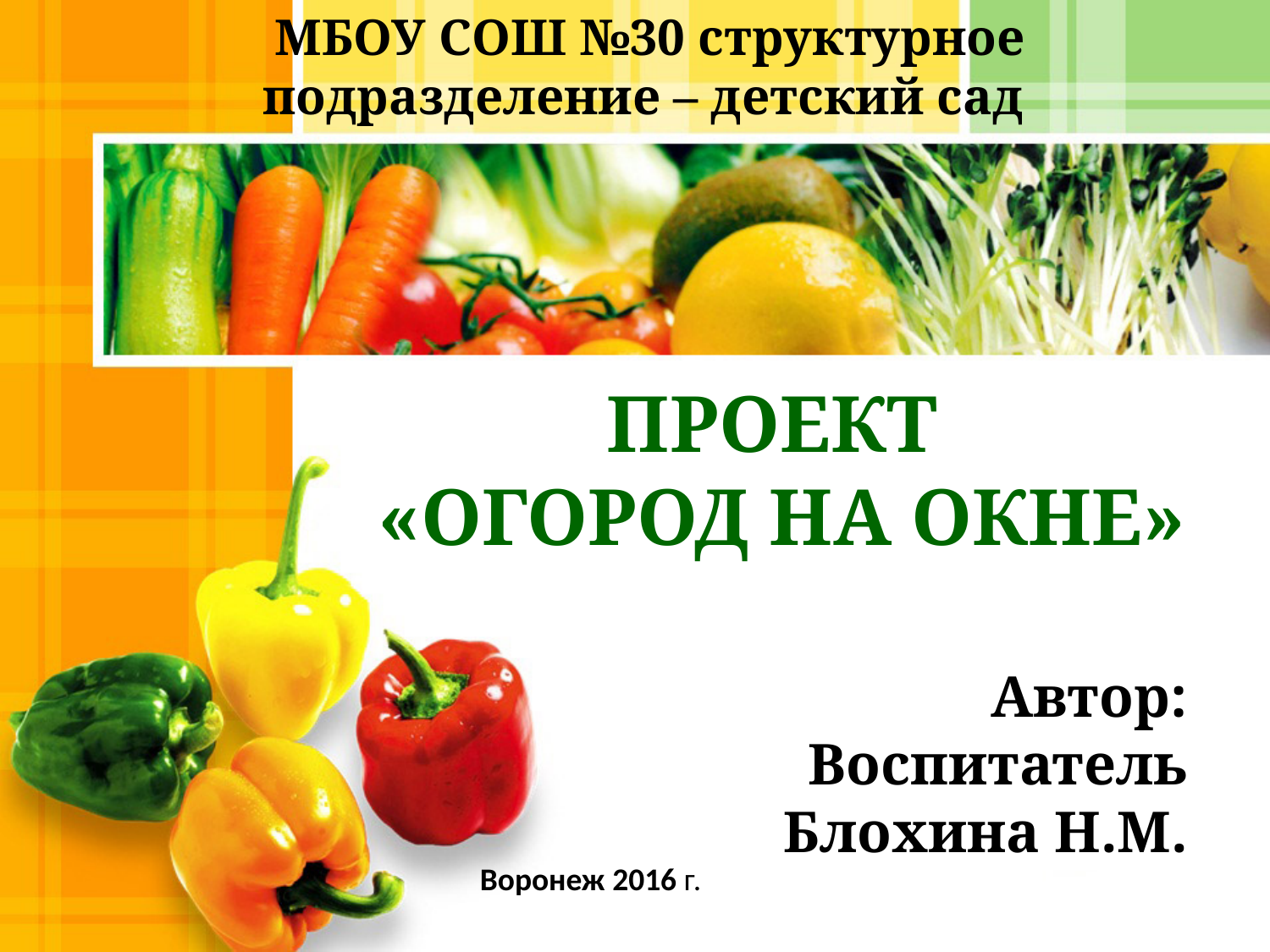

МБОУ СОШ №30 структурное подразделение – детский сад
# ПРОЕКТ «ОГОРОД НА ОКНЕ»
Автор:
Воспитатель
 Блохина Н.М.

Воронеж 2016 г.